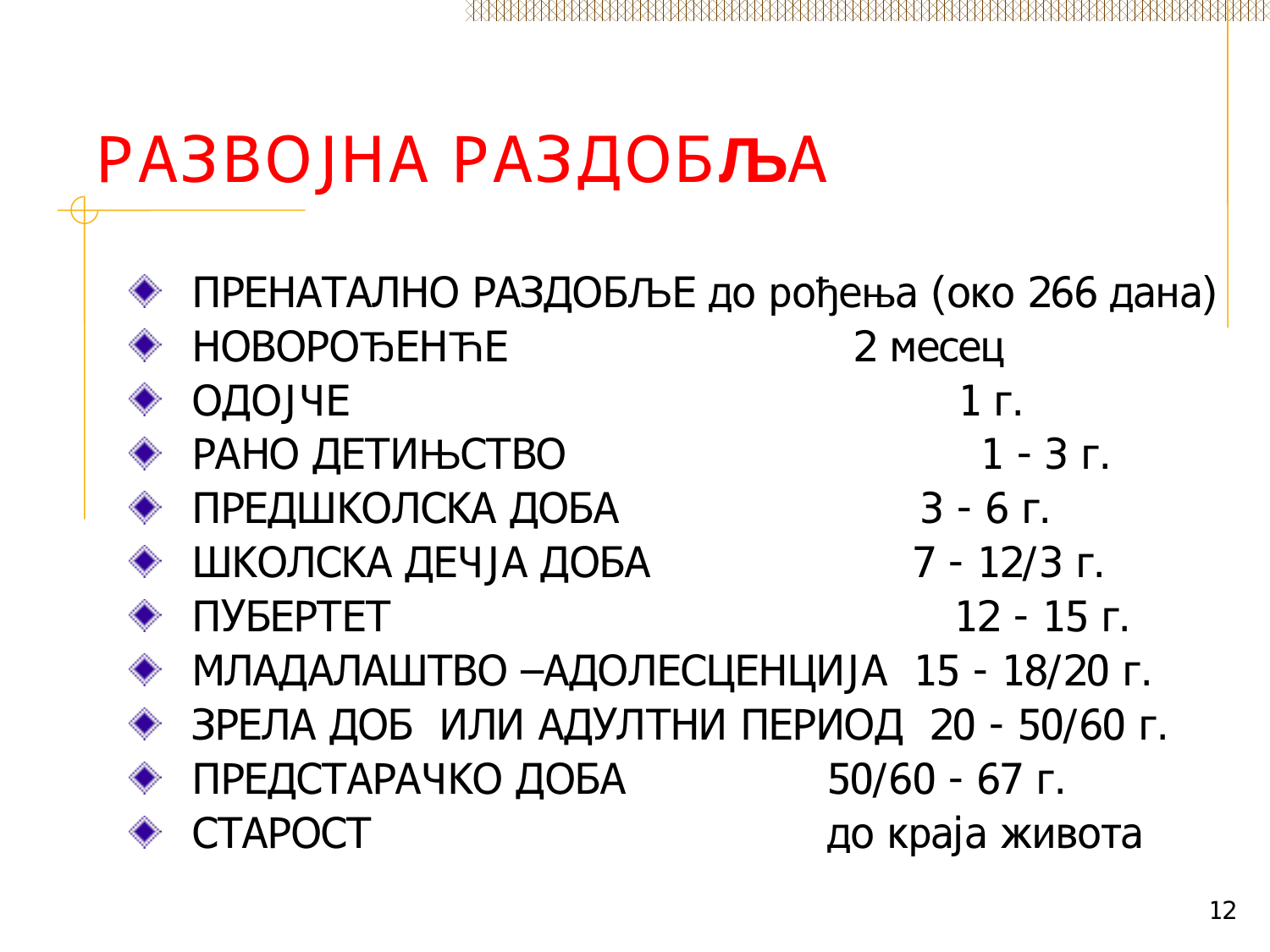

# РАЗВОЈНА РАЗДОБЉА
ПРЕНАТАЛНО РАЗДОБЉЕ до рођења (око 266 дана)
НОВОРОЂЕНЋЕ                       	  2 месец
ОДОЈЧЕ	                                       1 г.
РАНО ДЕТИЊСТВО                    	  1 - 3 г.
ПРЕДШКОЛСКА ДОБА                       3 - 6 г.
ШКОЛСКА ДЕЧЈА ДОБА                    7 - 12/3 г.
ПУБЕРТЕТ                          		12 - 15 г.
МЛАДАЛАШТВО –АДОЛЕСЦЕНЦИЈА  15 - 18/20 г.
ЗРЕЛА ДОБ  ИЛИ АДУЛТНИ ПЕРИОД  20 - 50/60 г.
ПРЕДСТАРАЧКО ДОБА           	50/60 - 67 г.
СТАРОСТ                           	до краја живота

12